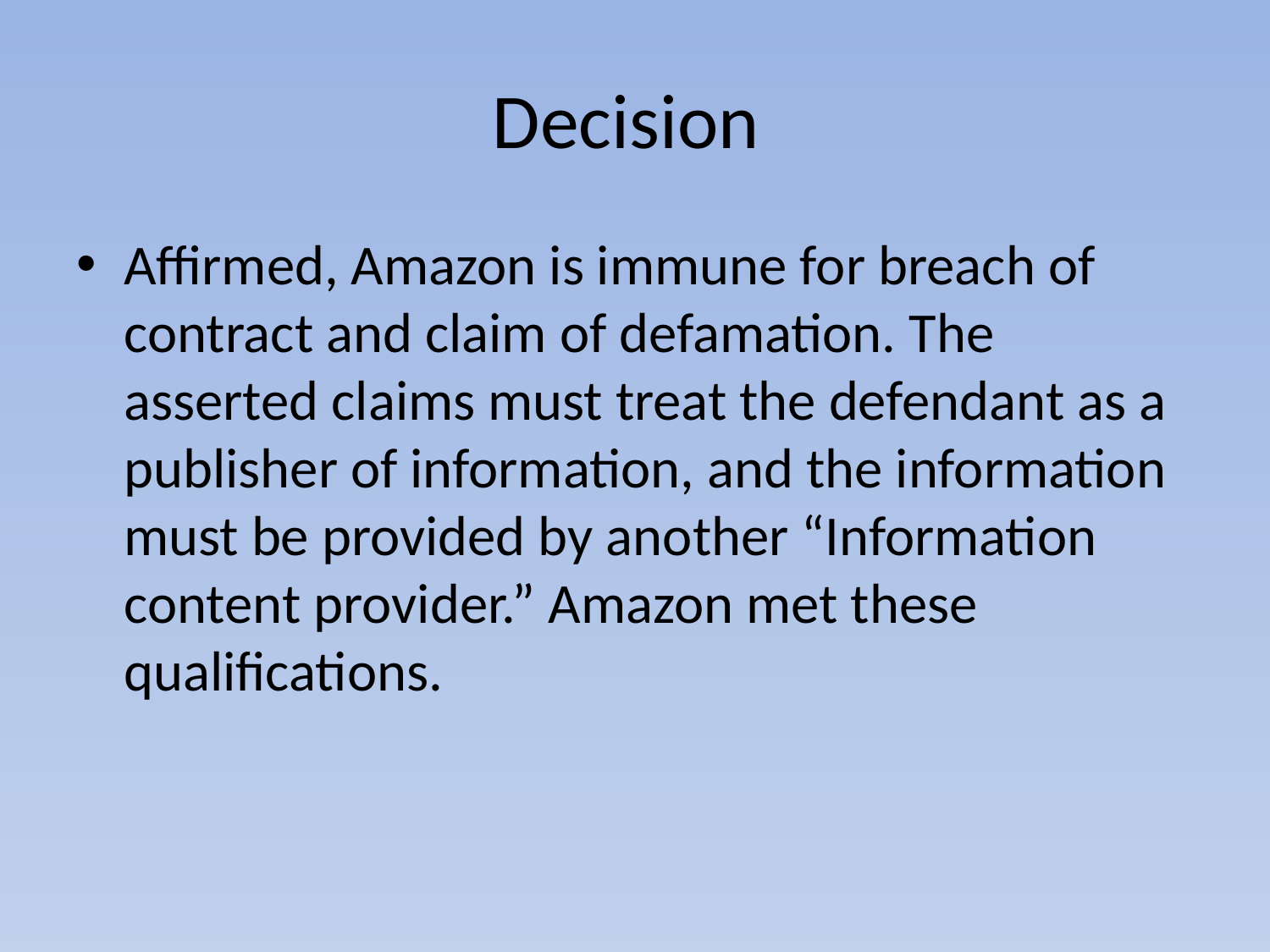

# Decision
Affirmed, Amazon is immune for breach of contract and claim of defamation. The asserted claims must treat the defendant as a publisher of information, and the information must be provided by another “Information content provider.” Amazon met these qualifications.